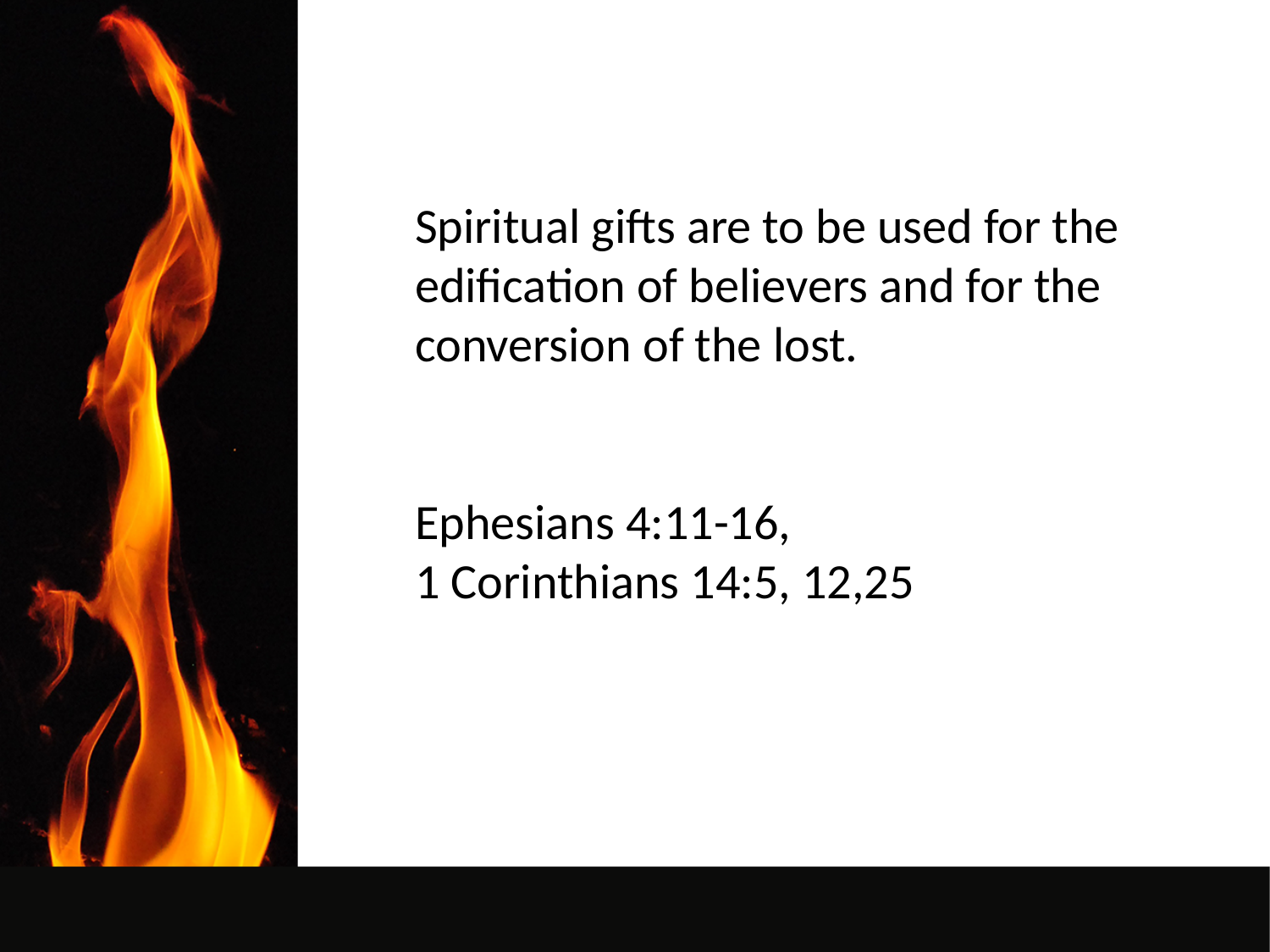

Spiritual gifts are to be used for the edification of believers and for the conversion of the lost.

Ephesians 4:11-16,
1 Corinthians 14:5, 12,25